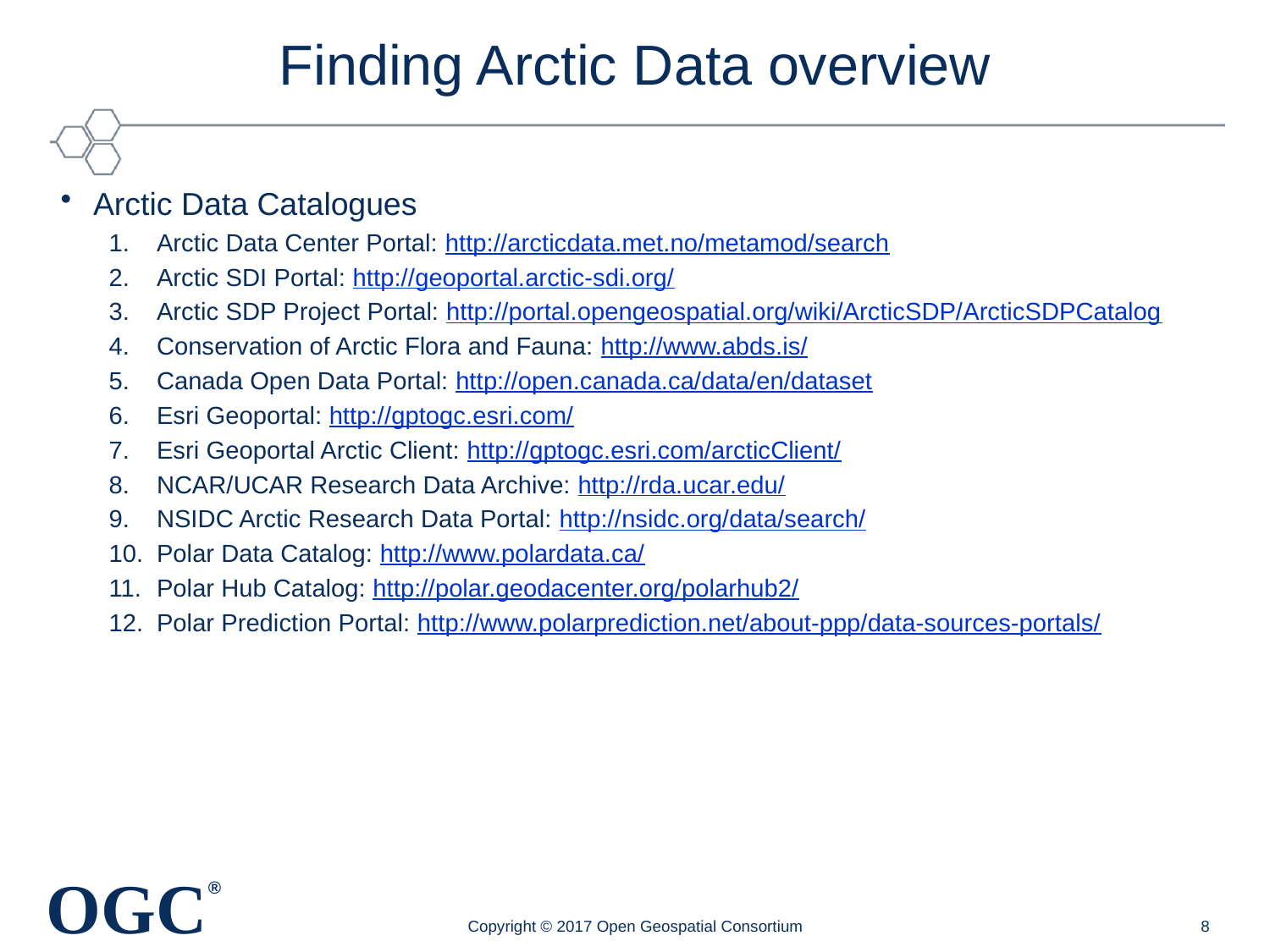

# Finding Arctic Data overview
Arctic Data Catalogues
Arctic Data Center Portal: http://arcticdata.met.no/metamod/search
Arctic SDI Portal: http://geoportal.arctic-sdi.org/
Arctic SDP Project Portal: http://portal.opengeospatial.org/wiki/ArcticSDP/ArcticSDPCatalog
Conservation of Arctic Flora and Fauna: http://www.abds.is/
Canada Open Data Portal: http://open.canada.ca/data/en/dataset
Esri Geoportal: http://gptogc.esri.com/
Esri Geoportal Arctic Client: http://gptogc.esri.com/arcticClient/
NCAR/UCAR Research Data Archive: http://rda.ucar.edu/
NSIDC Arctic Research Data Portal: http://nsidc.org/data/search/
Polar Data Catalog: http://www.polardata.ca/
Polar Hub Catalog: http://polar.geodacenter.org/polarhub2/
Polar Prediction Portal: http://www.polarprediction.net/about-ppp/data-sources-portals/

Copyright © 2017 Open Geospatial Consortium
8